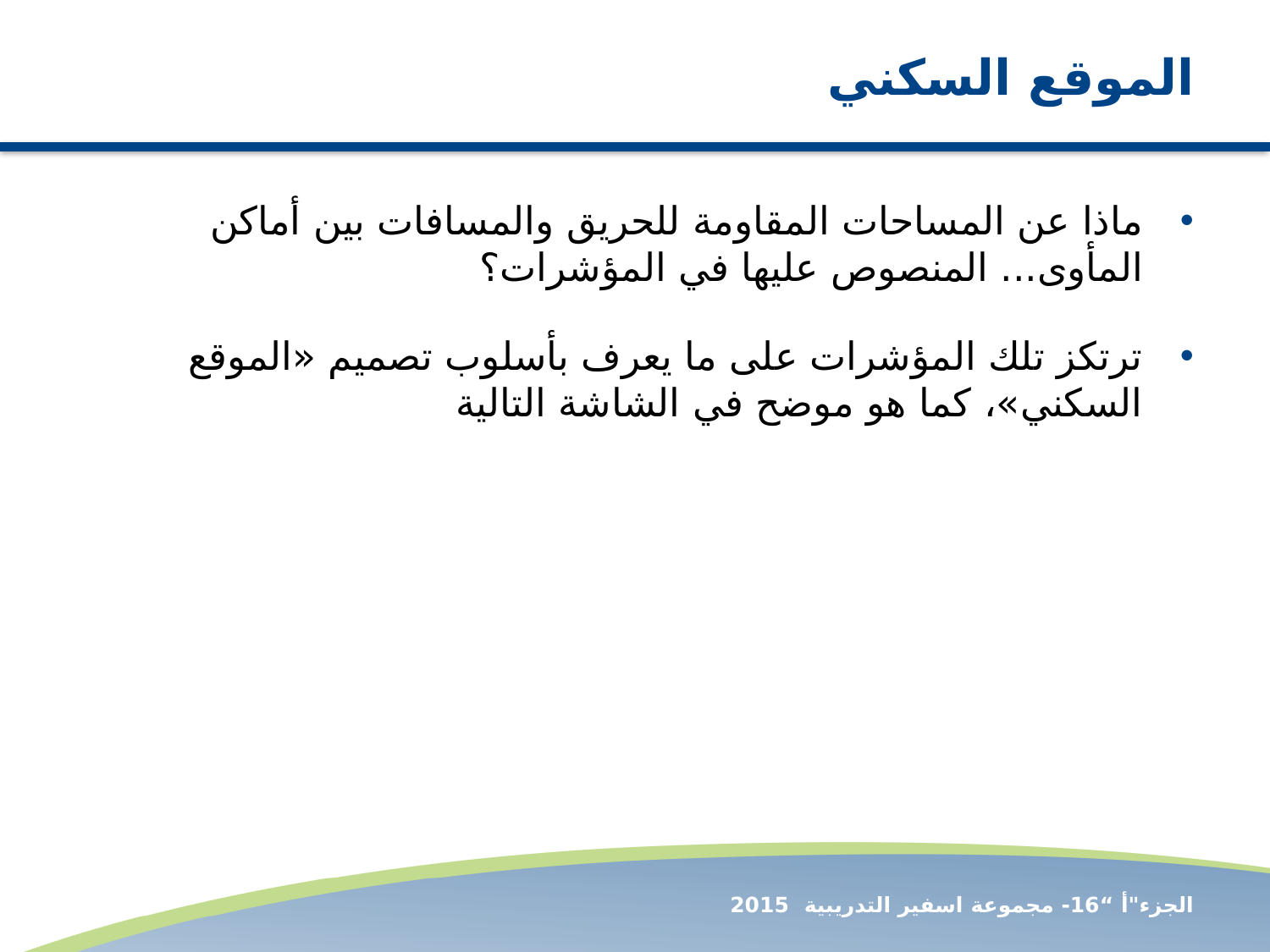

# الموقع السكني
ماذا عن المساحات المقاومة للحريق والمسافات بين أماكن المأوى... المنصوص عليها في المؤشرات؟
ترتكز تلك المؤشرات على ما يعرف بأسلوب تصميم «الموقع السكني»، كما هو موضح في الشاشة التالية
الجزء"أ “16- مجموعة اسفير التدريبية  2015